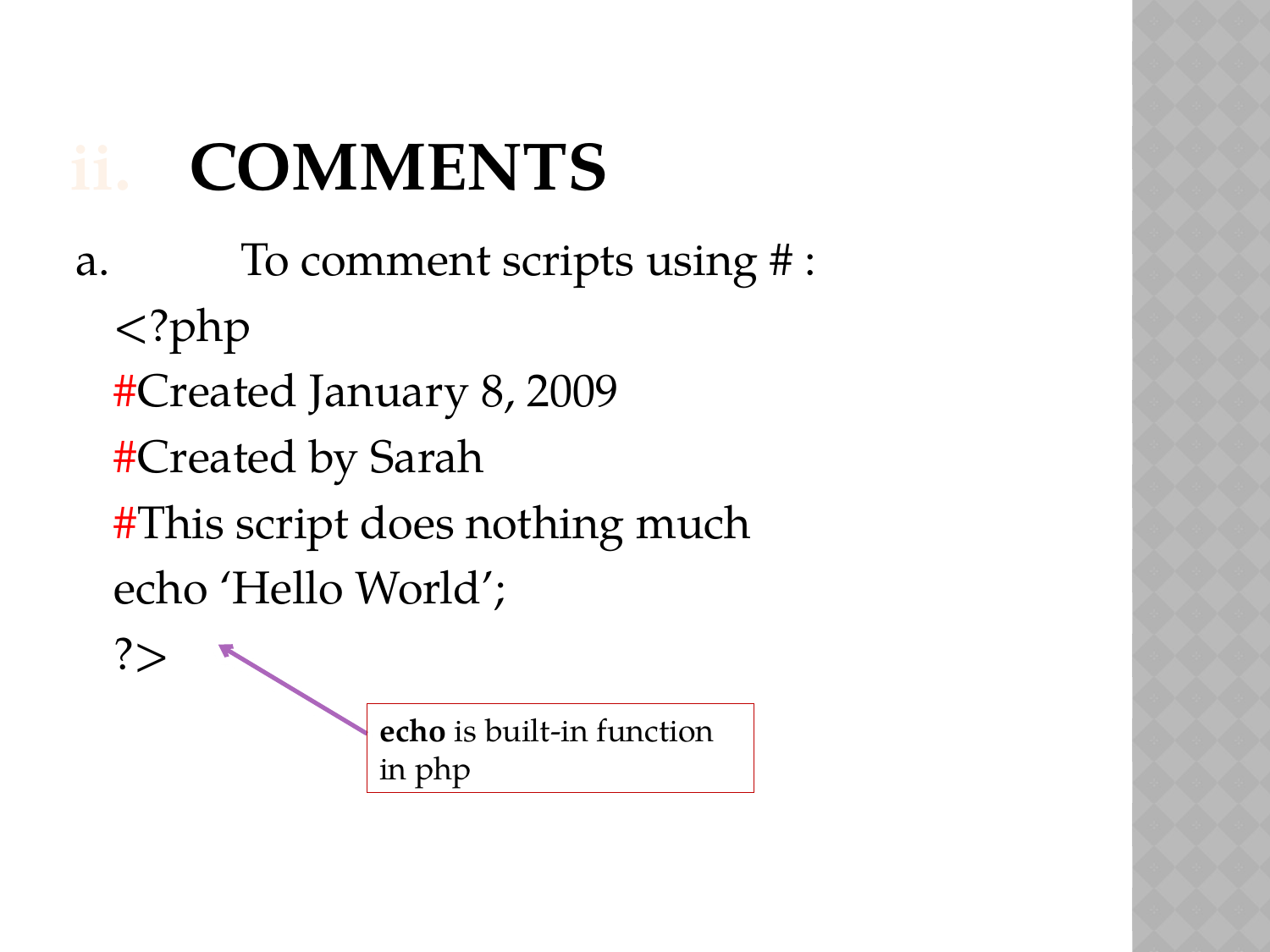

# Comments
a.		To comment scripts using # :
	<?php
	#Created January 8, 2009
	#Created by Sarah
	#This script does nothing much
	echo ‘Hello World’;
	?>

echo is built-in function in php